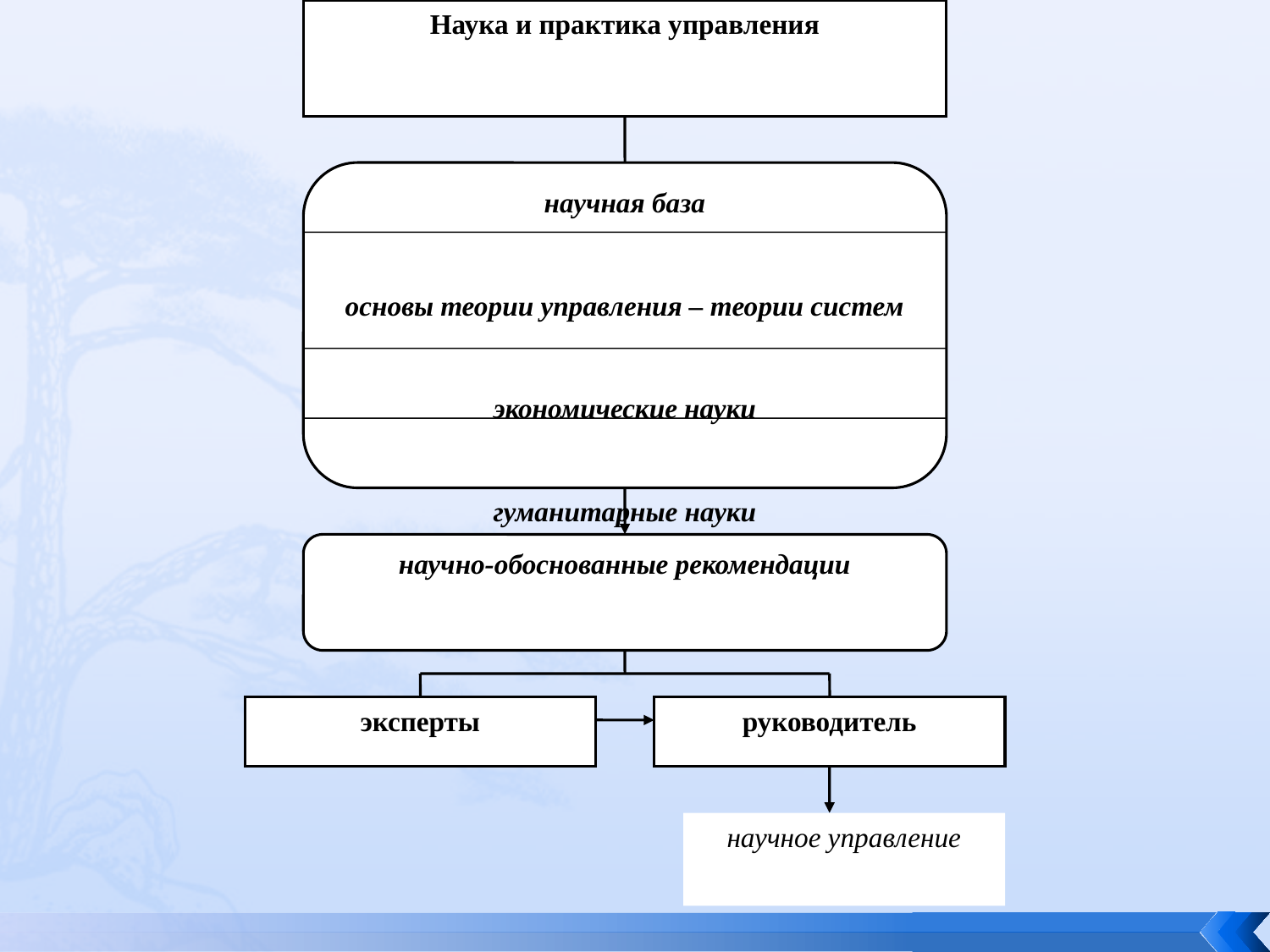

Наука и практика управления

научная база

основы теории управления – теории систем

экономические науки

гуманитарные науки

научно-обоснованные рекомендации

эксперты
руководитель

научное управление